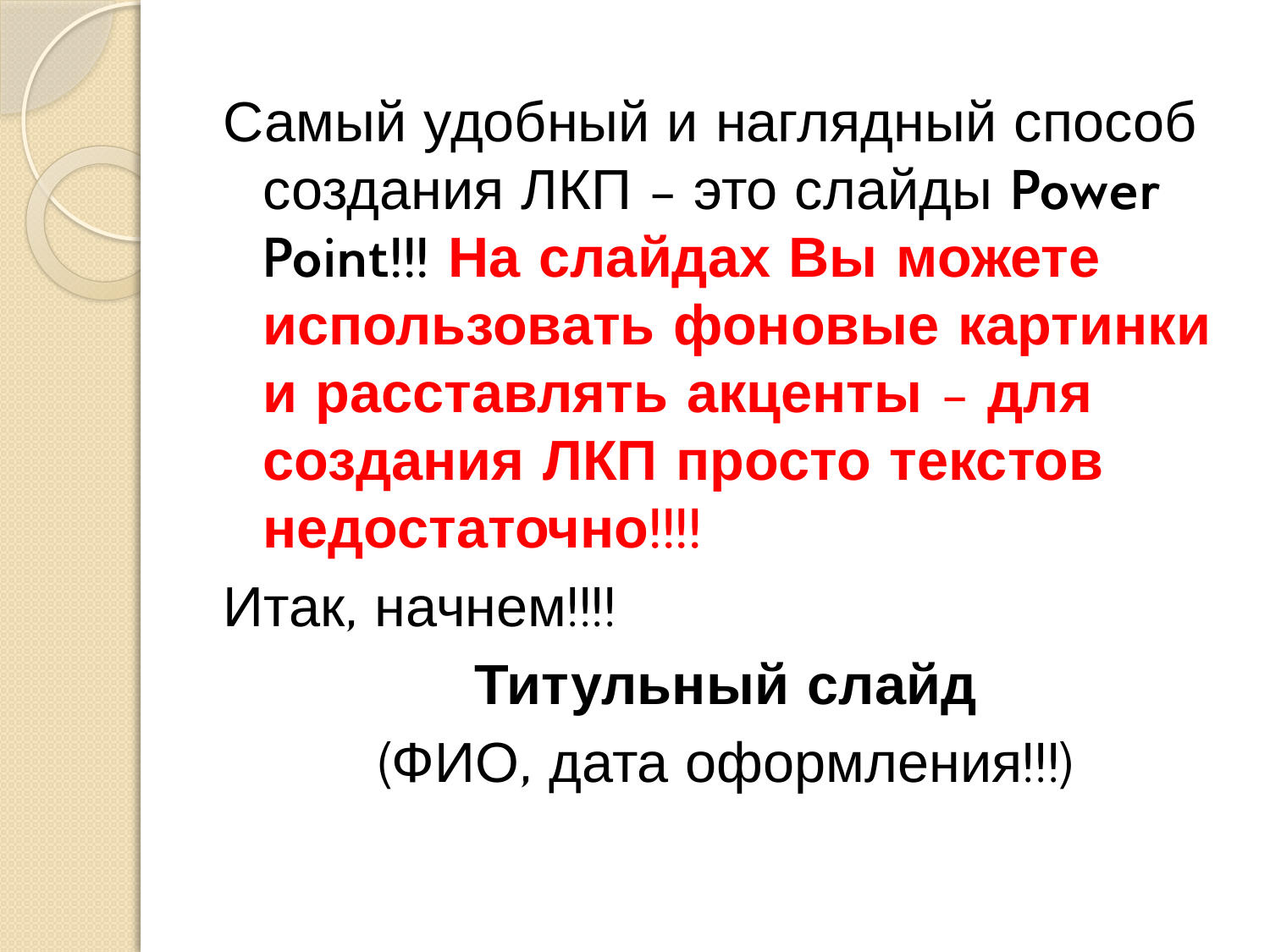

Самый удобный и наглядный способ создания ЛКП – это слайды Power Point!!! На слайдах Вы можете использовать фоновые картинки и расставлять акценты – для создания ЛКП просто текстов недостаточно!!!!
Итак, начнем!!!!
Титульный слайд
(ФИО, дата оформления!!!)